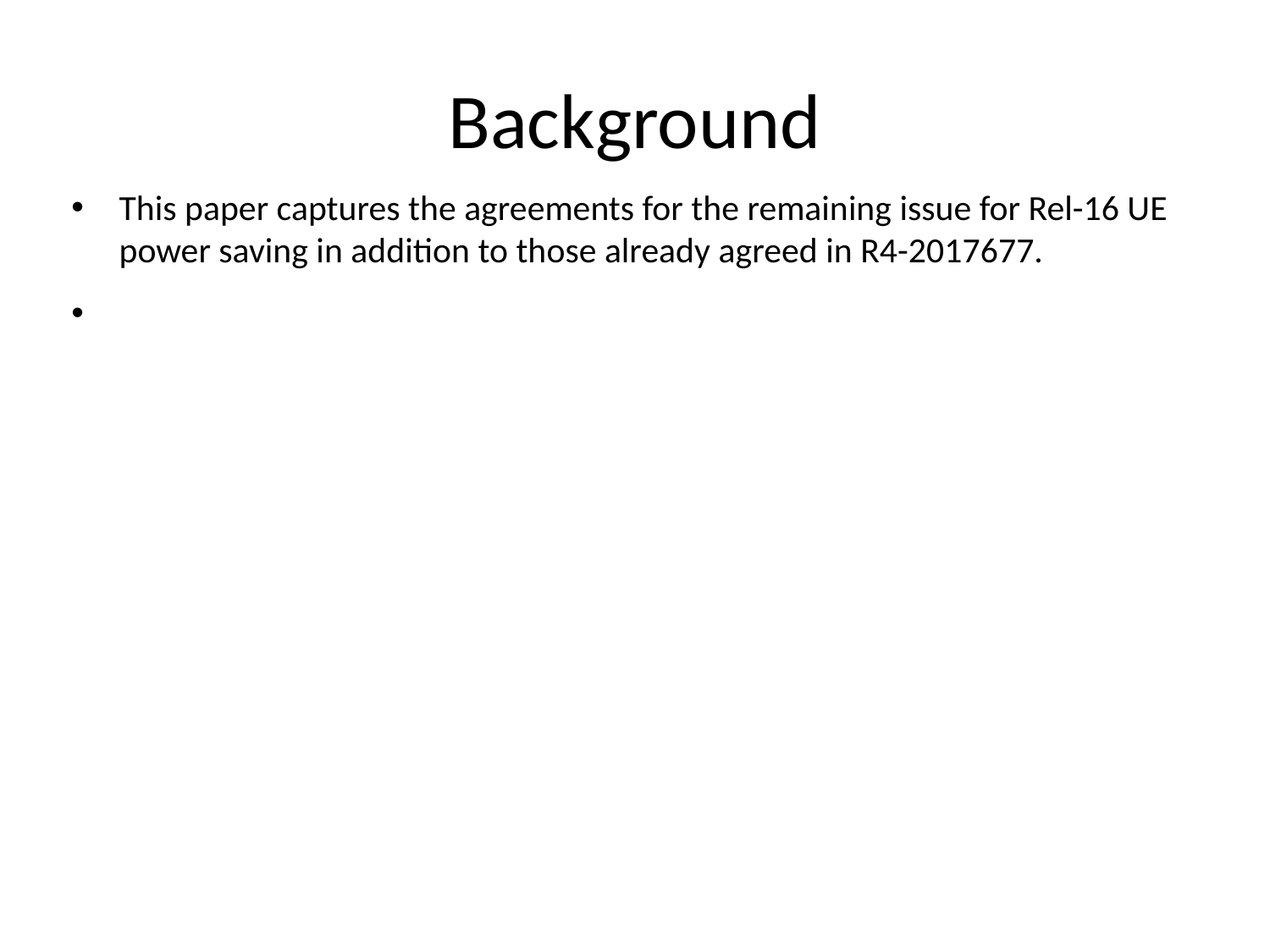

# Background
This paper captures the agreements for the remaining issue for Rel-16 UE power saving in addition to those already agreed in R4-2017677.